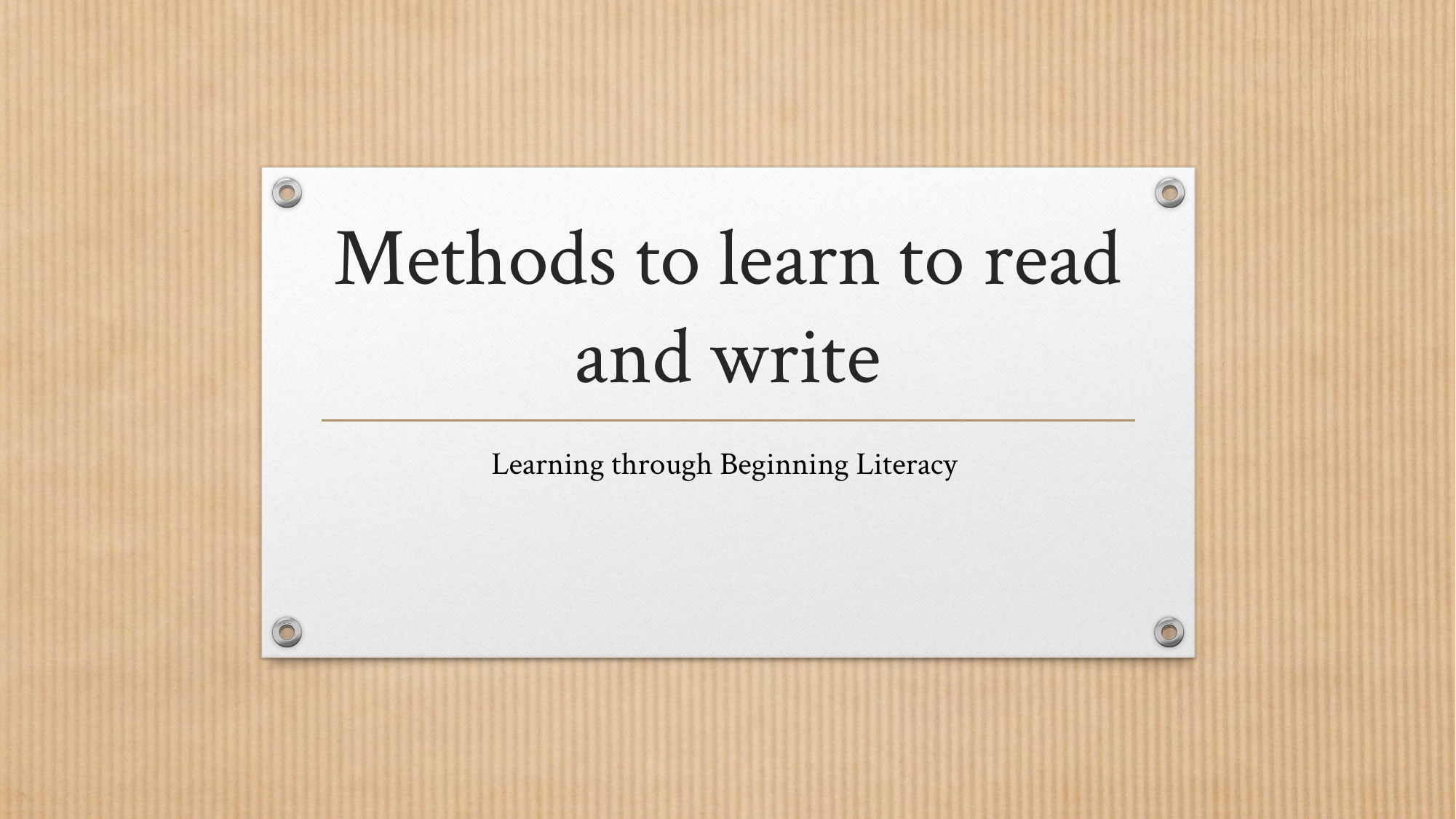

# Methods to learn to read and write
Learning through Beginning Literacy